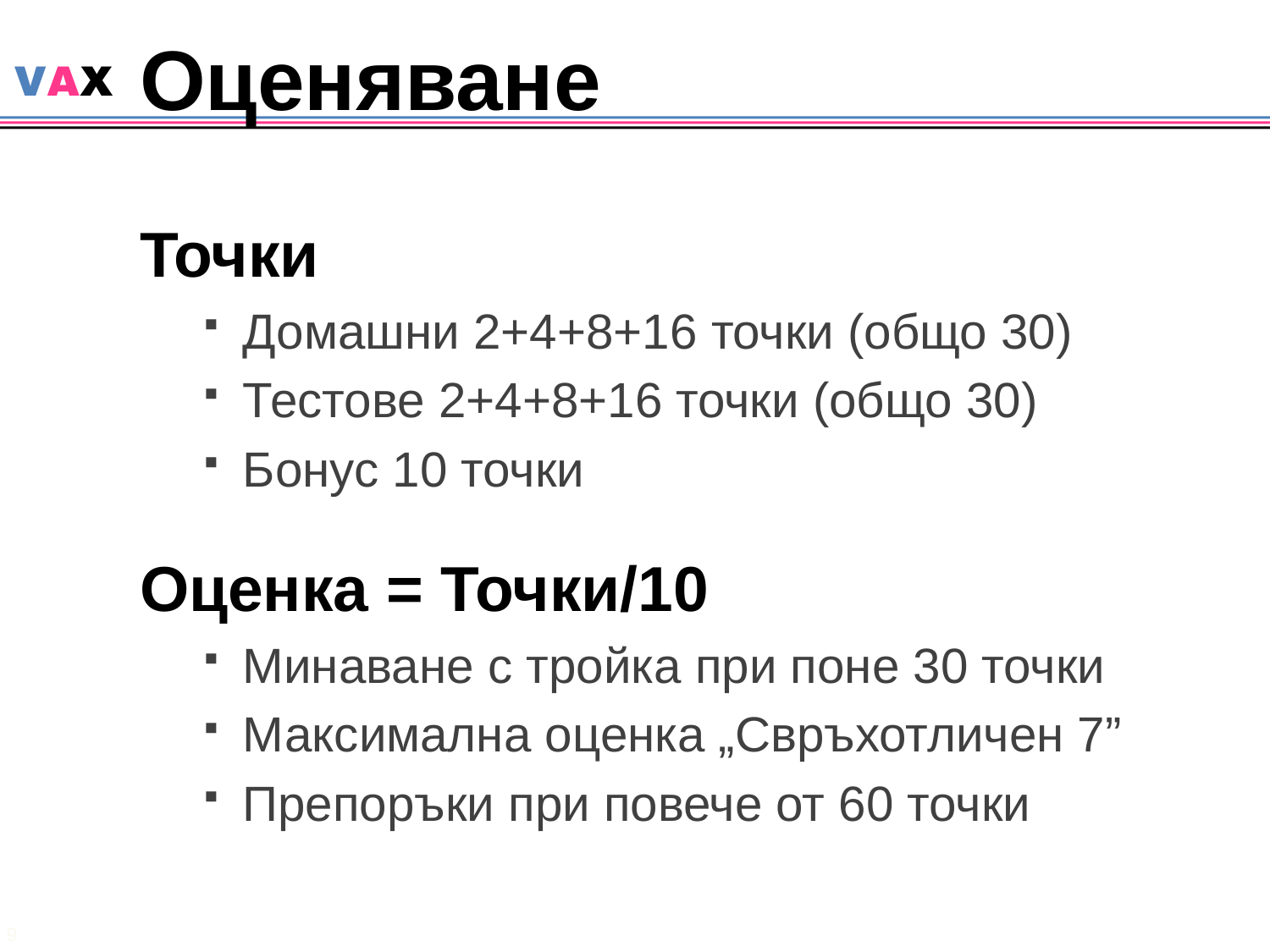

# Оценяване
Точки
Домашни 2+4+8+16 точки (общо 30)
Тестове 2+4+8+16 точки (общо 30)
Бонус 10 точки
Оценка = Точки/10
Минаване с тройка при поне 30 точки
Максимална оценка „Свръхотличен 7”
Препоръки при повече от 60 точки